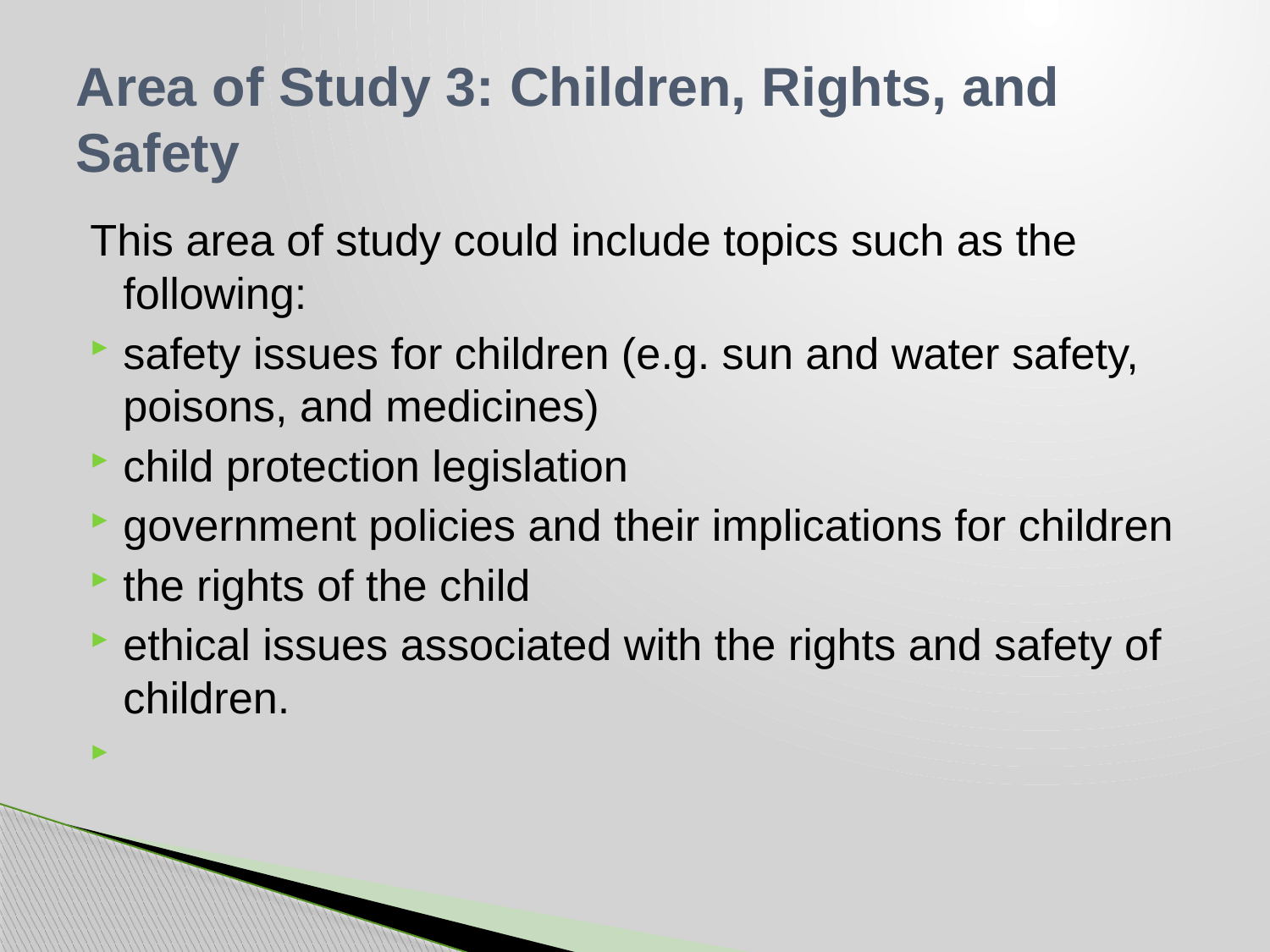

# Area of Study 3: Children, Rights, and Safety
This area of study could include topics such as the following:
safety issues for children (e.g. sun and water safety, poisons, and medicines)
child protection legislation
government policies and their implications for children
the rights of the child
ethical issues associated with the rights and safety of children.